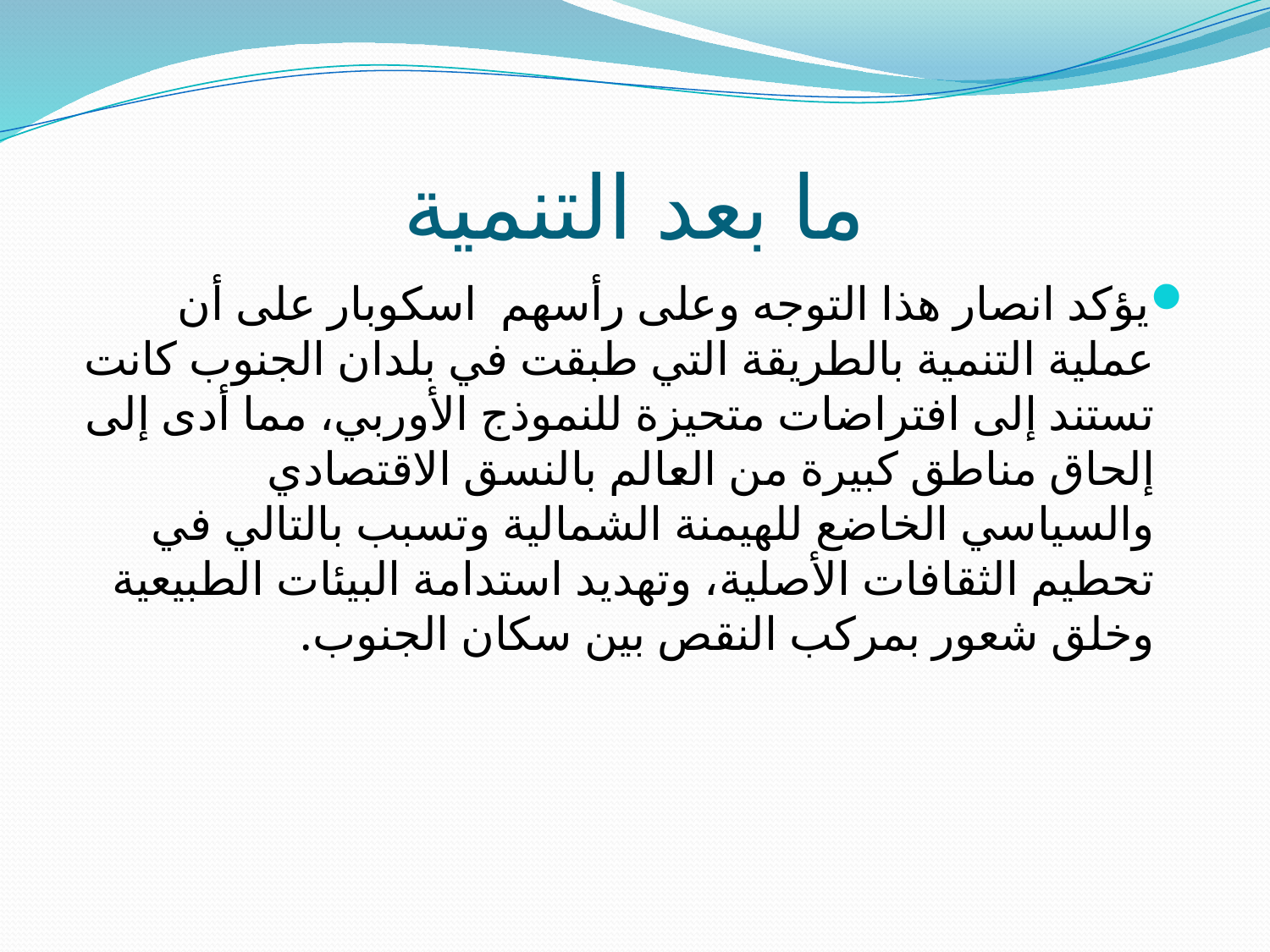

# ما بعد التنمية
يؤكد انصار هذا التوجه وعلى رأسهم  اسكوبار على أن عملية التنمية بالطريقة التي طبقت في بلدان الجنوب كانت تستند إلى افتراضات متحيزة للنموذج الأوربي، مما أدى إلى إلحاق مناطق كبيرة من العالم بالنسق الاقتصادي والسياسي الخاضع للهيمنة الشمالية وتسبب بالتالي في تحطيم الثقافات الأصلية، وتهديد استدامة البيئات الطبيعية وخلق شعور بمركب النقص بين سكان الجنوب.